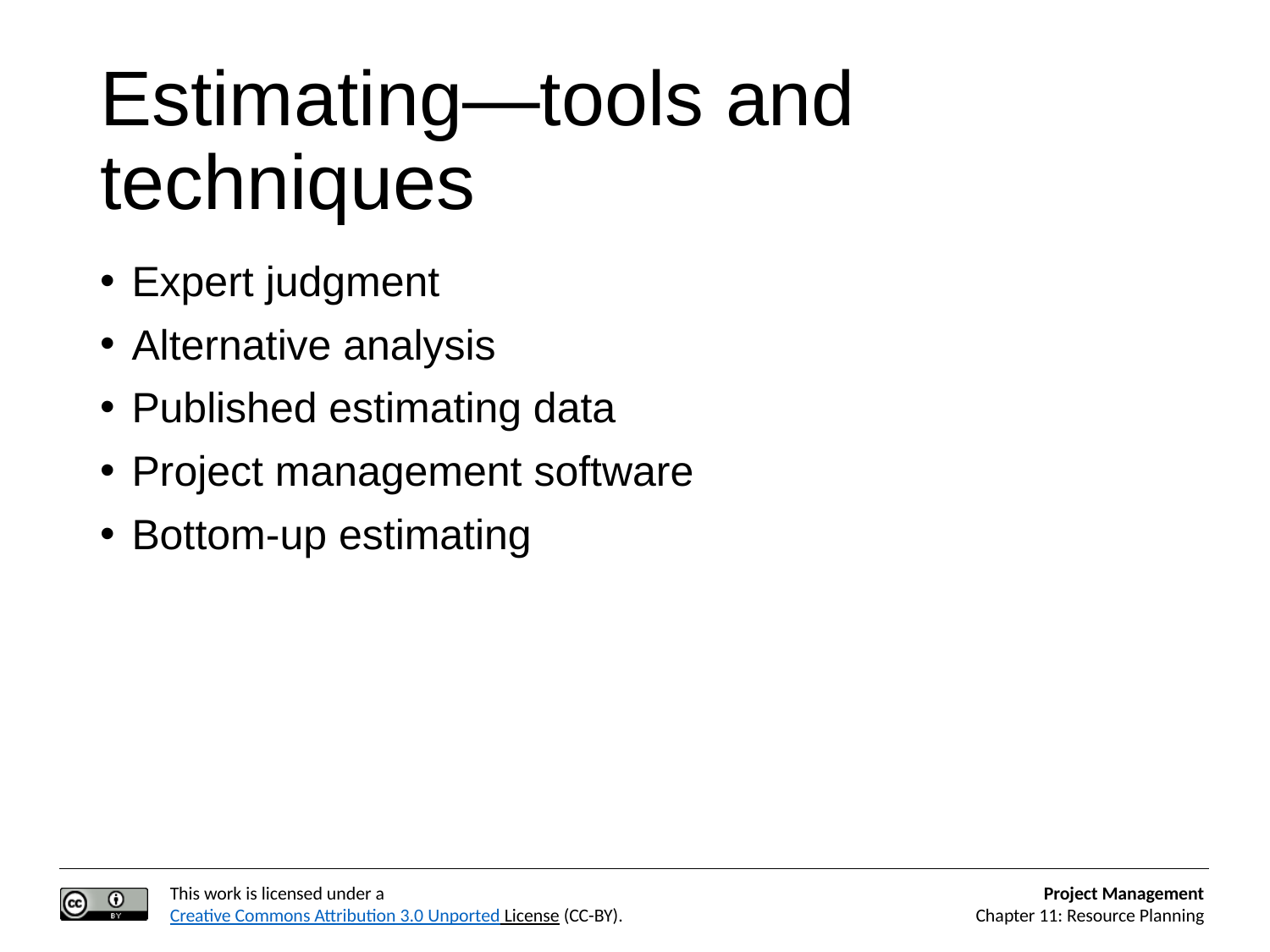

# Estimating—tools and techniques
Expert judgment
Alternative analysis
Published estimating data
Project management software
Bottom-up estimating